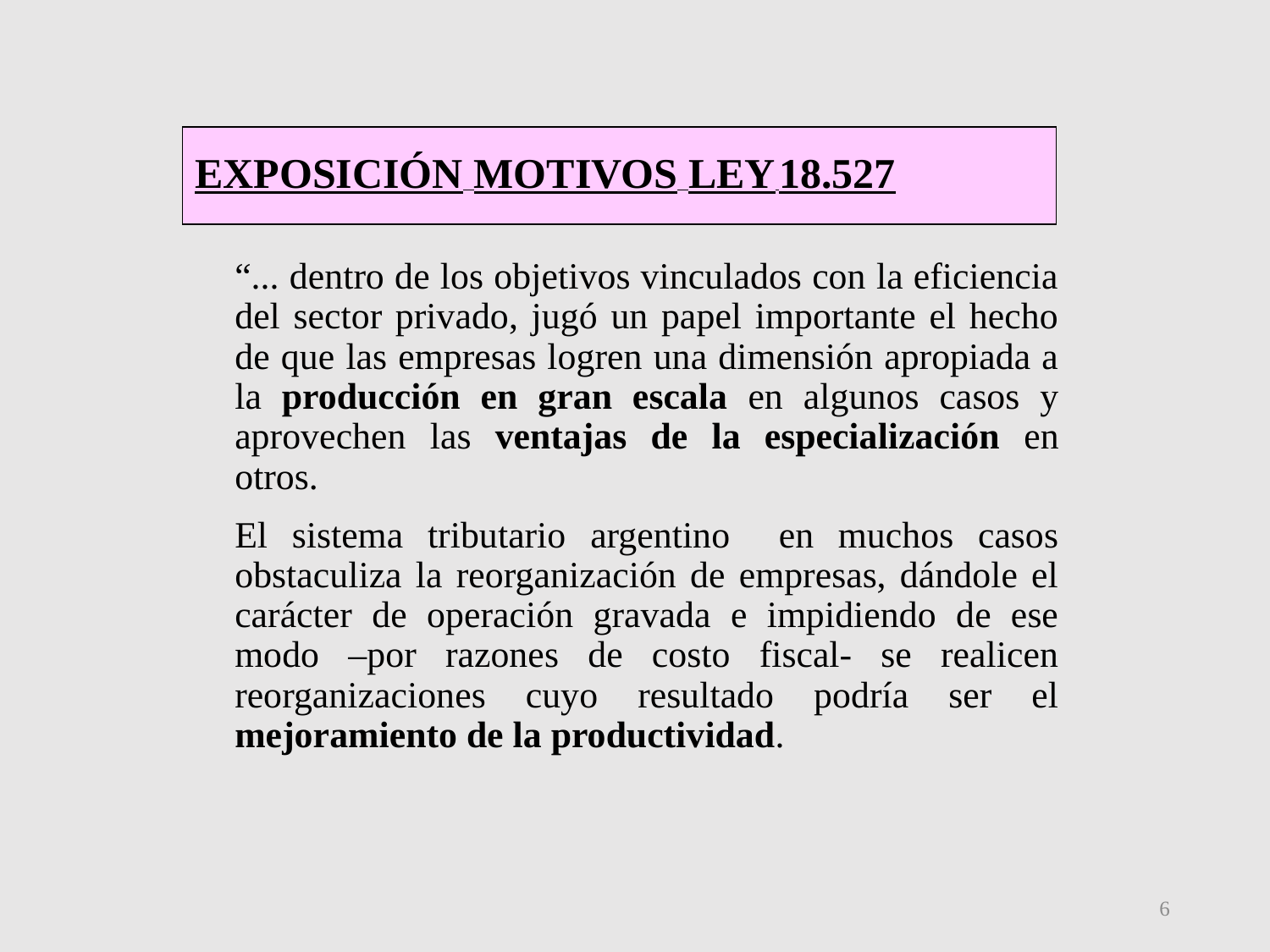

EXPOSICIÓN   MOTIVOS   LEY 18.527

“... dentro de los objetivos vinculados con la eficiencia del sector privado, jugó un papel importante el hecho de que las empresas logren una dimensión apropiada a la producción en gran escala en algunos casos y aprovechen las ventajas de la especialización en otros.
El sistema tributario argentino  en muchos casos obstaculiza la reorganización de empresas, dándole el carácter de operación gravada e impidiendo de ese modo –por razones de costo fiscal- se realicen reorganizaciones cuyo resultado podría ser el mejoramiento de la productividad.
6